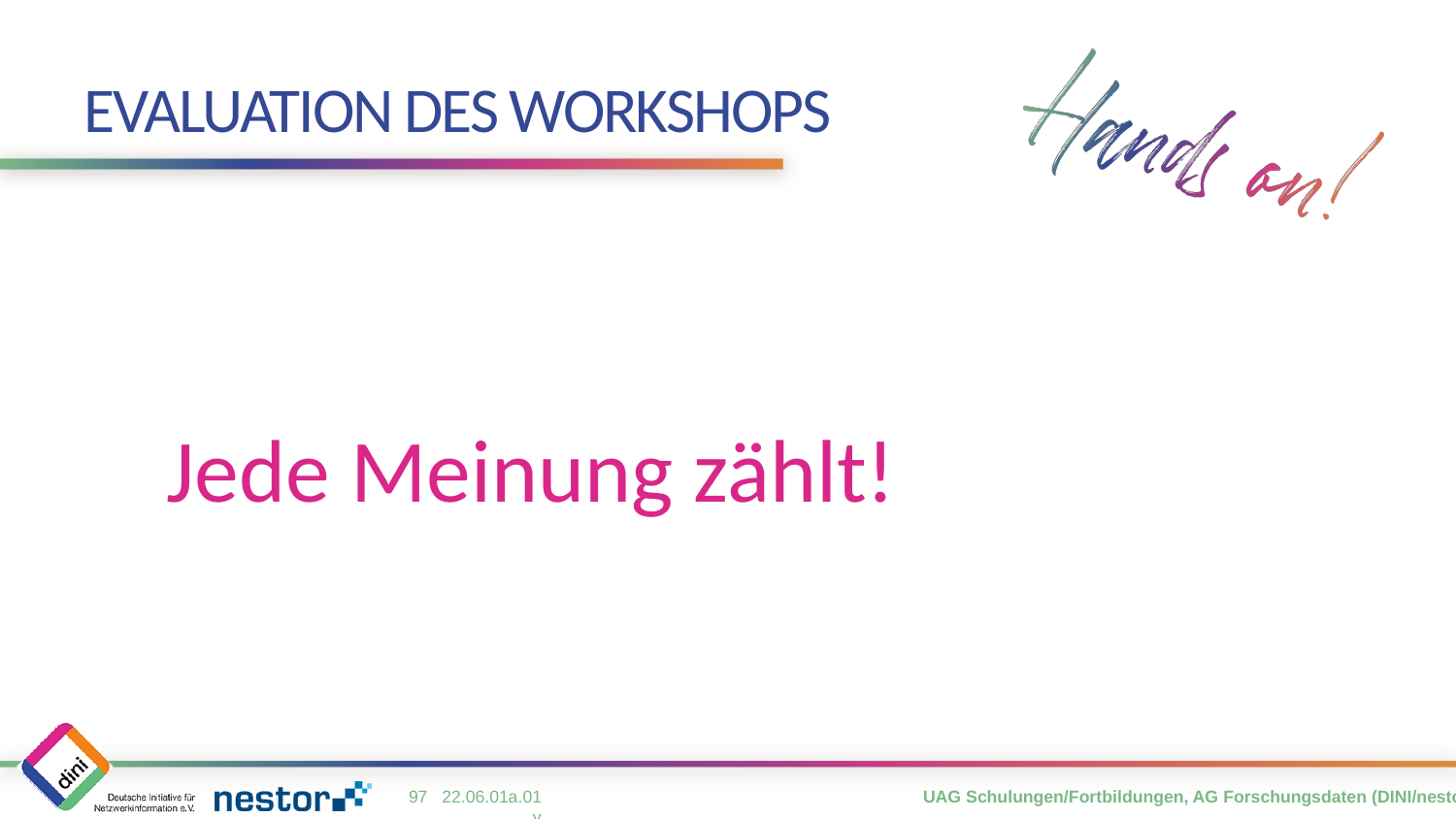

# Evaluation des Workshops
Jede Meinung zählt!
97
22.06.01a.01_v